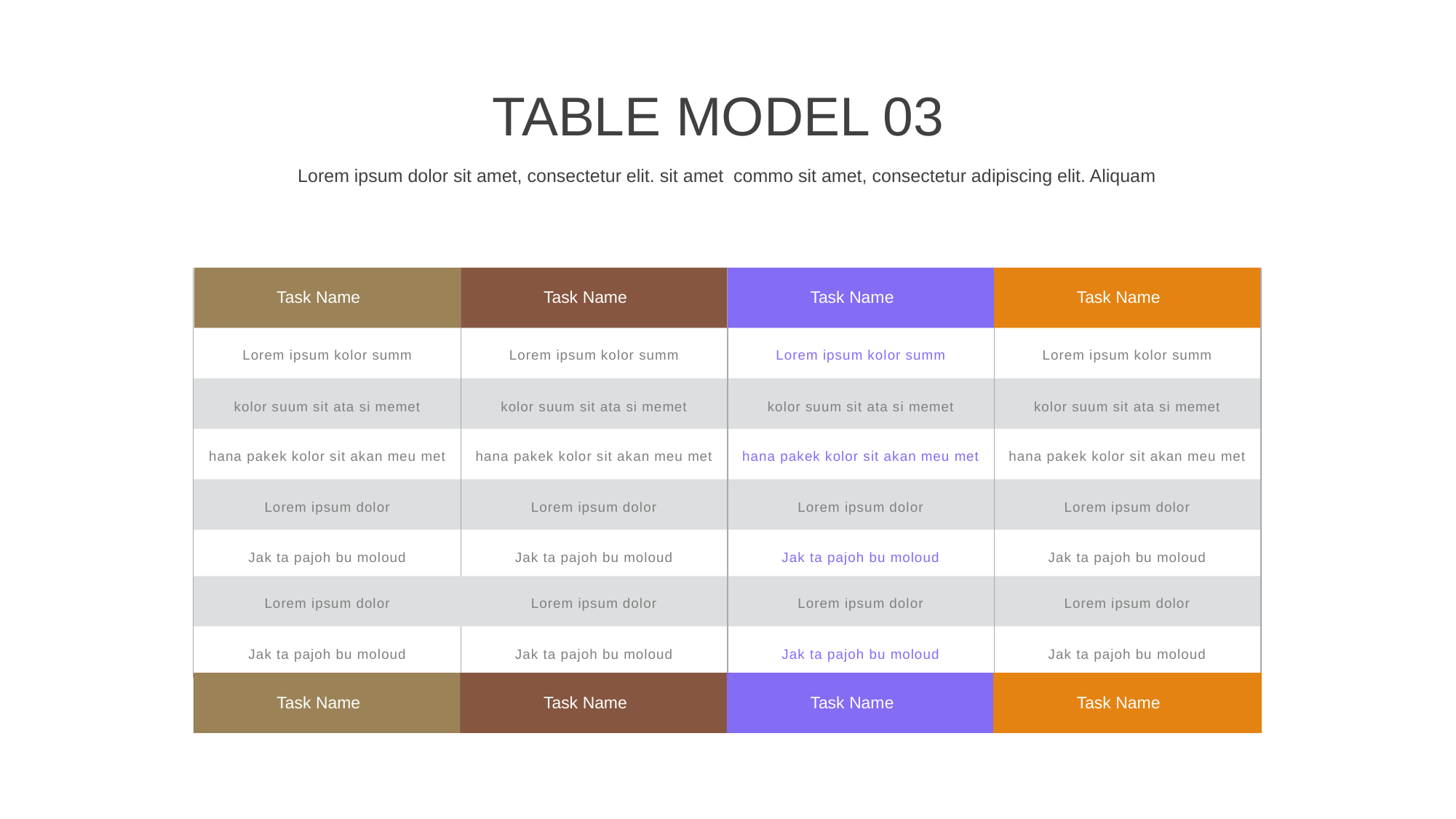

TABLE MODEL 03
Lorem ipsum dolor sit amet, consectetur elit. sit amet  commo sit amet, consectetur adipiscing elit. Aliquam

Task Name
Task Name
Task Name
Task Name
Lorem ipsum kolor summ
Lorem ipsum kolor summ
Lorem ipsum kolor summ
Lorem ipsum kolor summ

kolor suum sit ata si memet
kolor suum sit ata si memet
kolor suum sit ata si memet
kolor suum sit ata si memet
hana pakek kolor sit akan meu met
hana pakek kolor sit akan meu met
hana pakek kolor sit akan meu met
hana pakek kolor sit akan meu met

Lorem ipsum dolor
Lorem ipsum dolor
Lorem ipsum dolor
Lorem ipsum dolor
Jak ta pajoh bu moloud
Jak ta pajoh bu moloud
Jak ta pajoh bu moloud
Jak ta pajoh bu moloud

Lorem ipsum dolor
Lorem ipsum dolor
Lorem ipsum dolor
Lorem ipsum dolor
Jak ta pajoh bu moloud
Jak ta pajoh bu moloud
Jak ta pajoh bu moloud
Jak ta pajoh bu moloud

Task Name
Task Name
Task Name
Task Name